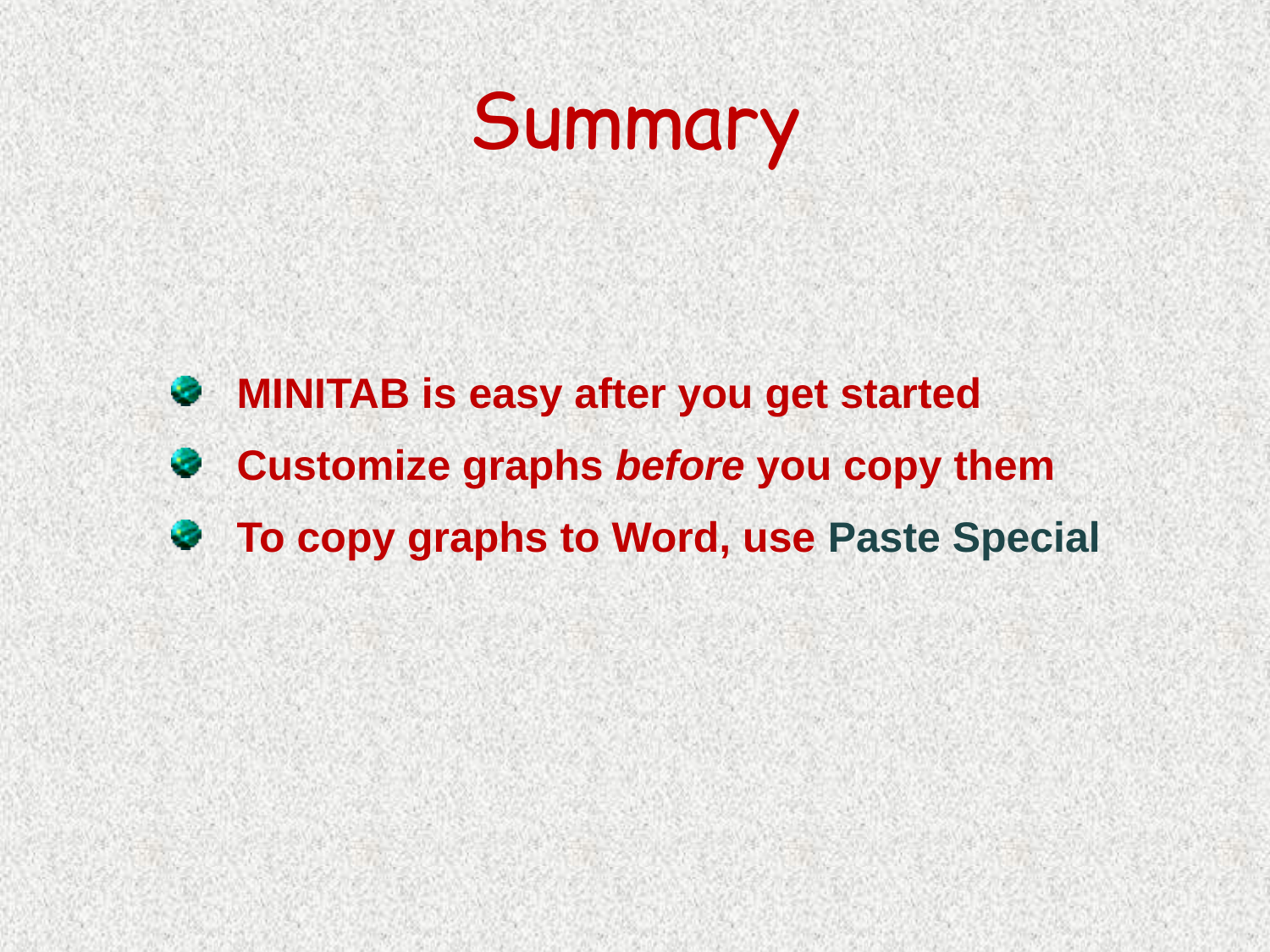

# Summary
   MINITAB is easy after you get started
   Customize graphs before you copy them
   To copy graphs to Word, use Paste Special